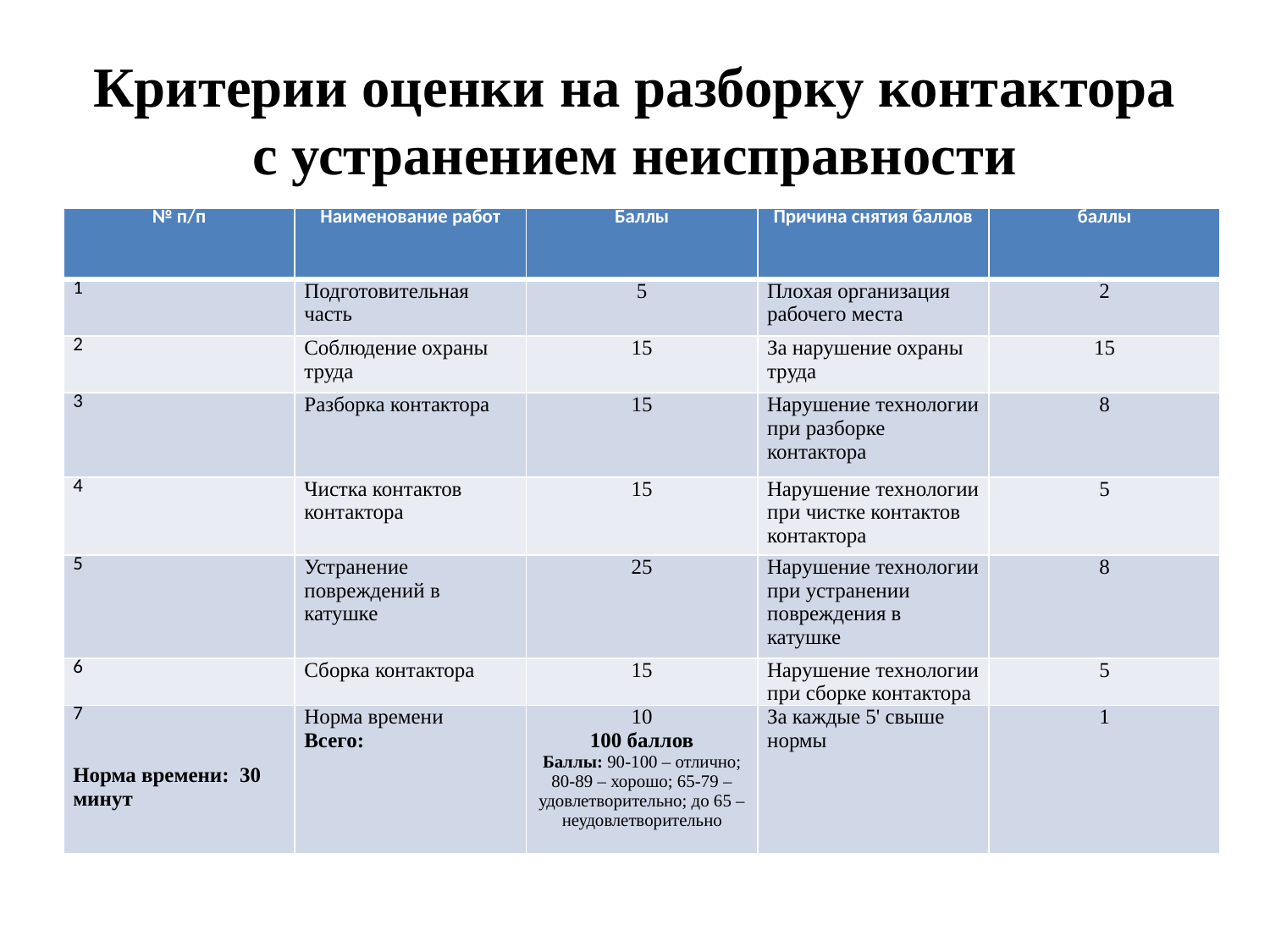

# Критерии оценки на разборку контактора с устранением неисправности
| № п/п | Наименование работ | Баллы | Причина снятия баллов | баллы |
| --- | --- | --- | --- | --- |
| 1 | Подготовительная часть | 5 | Плохая организация рабочего места | 2 |
| 2 | Соблюдение охраны труда | 15 | За нарушение охраны труда | 15 |
| 3 | Разборка контактора | 15 | Нарушение технологии при разборке контактора | 8 |
| 4 | Чистка контактов контактора | 15 | Нарушение технологии при чистке контактов контактора | 5 |
| 5 | Устранение повреждений в катушке | 25 | Нарушение технологии при устранении повреждения в катушке | 8 |
| 6 | Сборка контактора | 15 | Нарушение технологии при сборке контактора | 5 |
| 7 Норма времени: 30 минут | Норма времени Всего: | 10 100 баллов Баллы: 90-100 – отлично; 80-89 – хорошо; 65-79 – удовлетворительно; до 65 –неудовлетворительно | За каждые 5' свыше нормы | 1 |